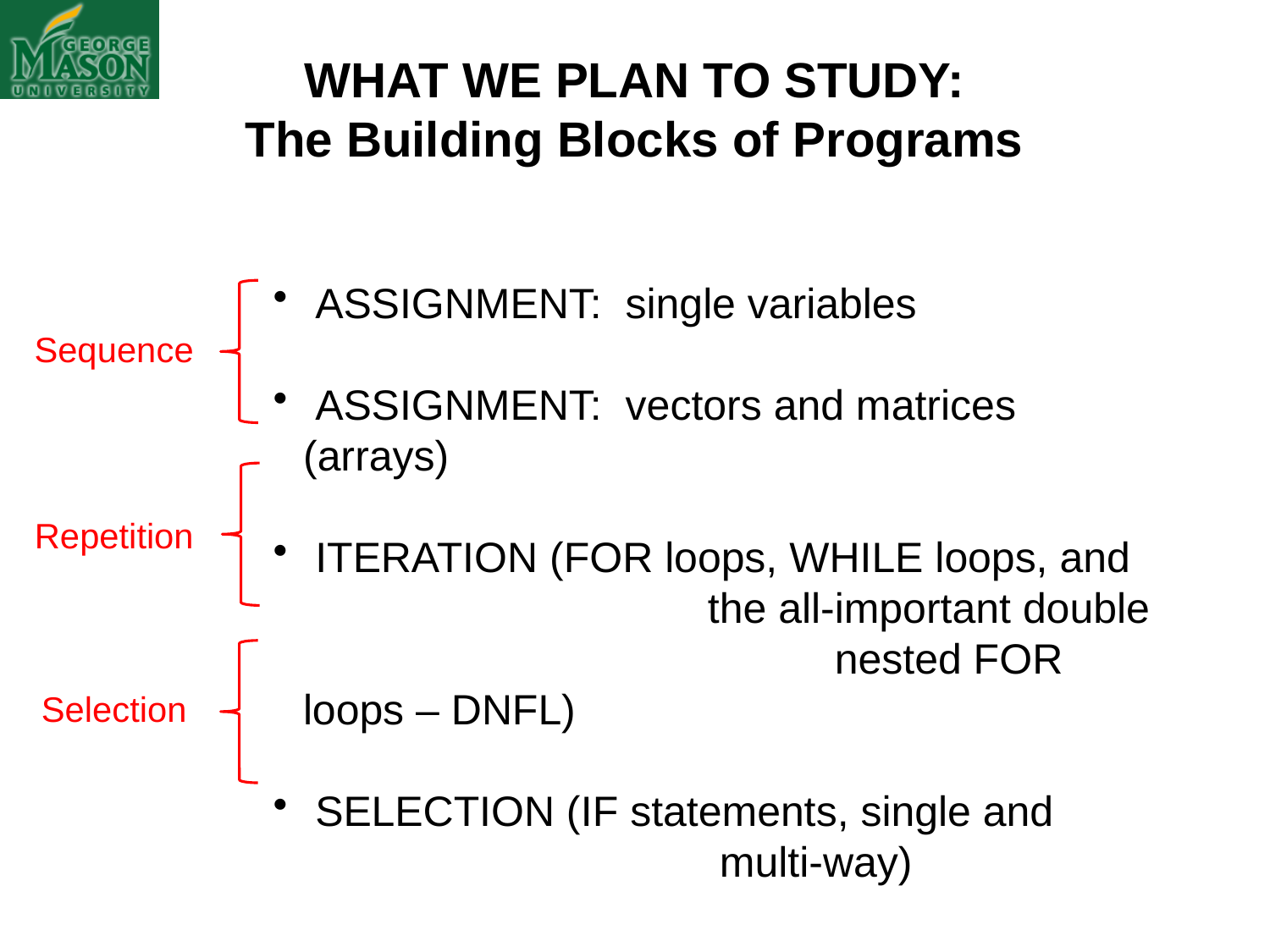

WHAT WE PLAN TO STUDY:
The Building Blocks of Programs
 ASSIGNMENT:  single variables

 ASSIGNMENT:  vectors and matrices (arrays)

 ITERATION (FOR loops, WHILE loops, and 		  	  the all-important double 			  	  nested FOR loops – DNFL)

 SELECTION (IF statements, single and 		   	   multi-way)

Sequence

Repetition

Selection